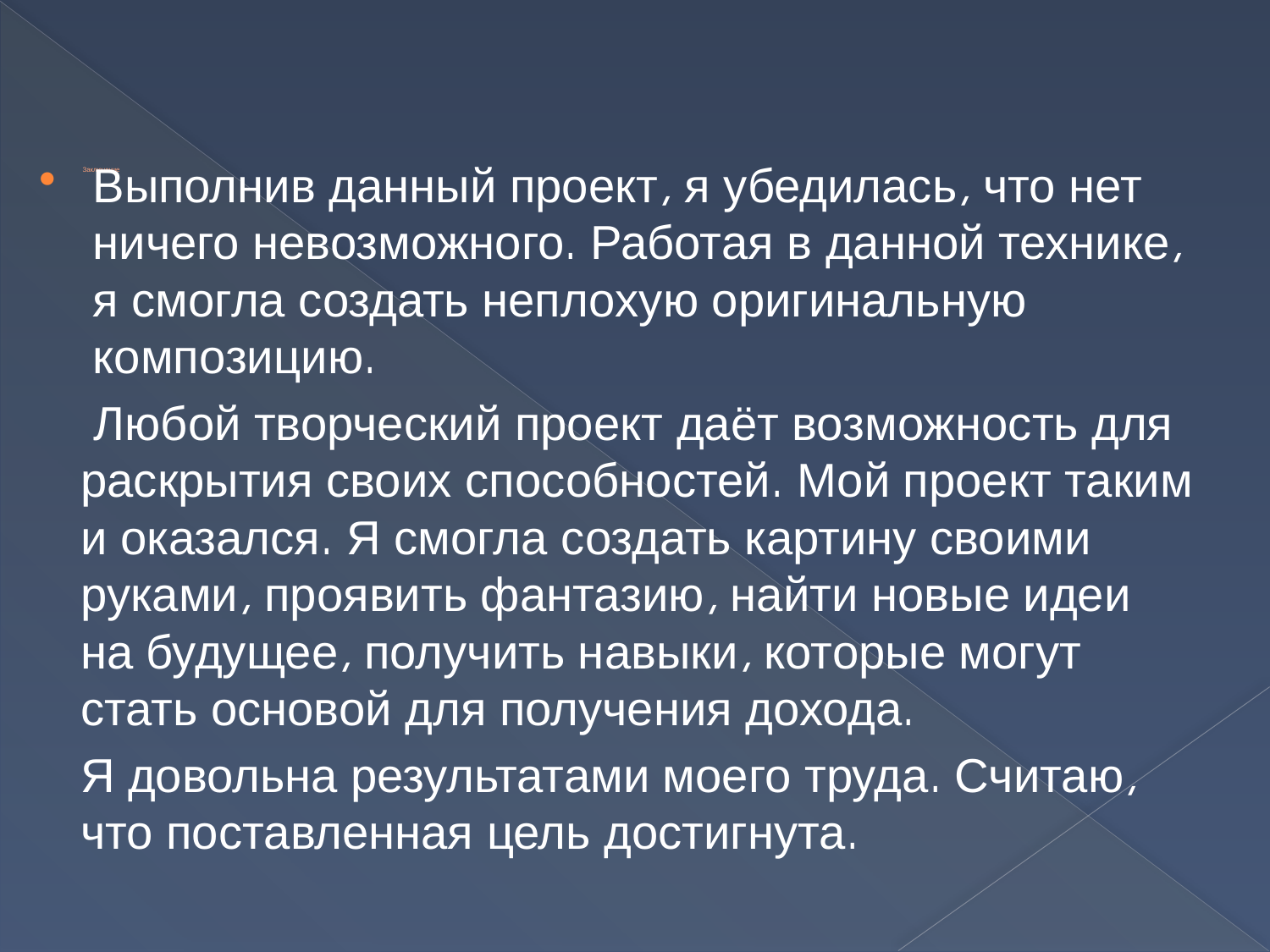

Выполнив данный проект, я убедилась, что нет ничего невозможного. Работая в данной технике, я смогла создать неплохую оригинальную композицию.
 Любой творческий проект даёт возможность для раскрытия своих способностей. Мой проект таким и оказался. Я смогла создать картину своими руками, проявить фантазию, найти новые идеи на будущее, получить навыки, которые могут стать основой для получения дохода.
Я довольна результатами моего труда. Считаю, что поставленная цель достигнута.

# Заключение